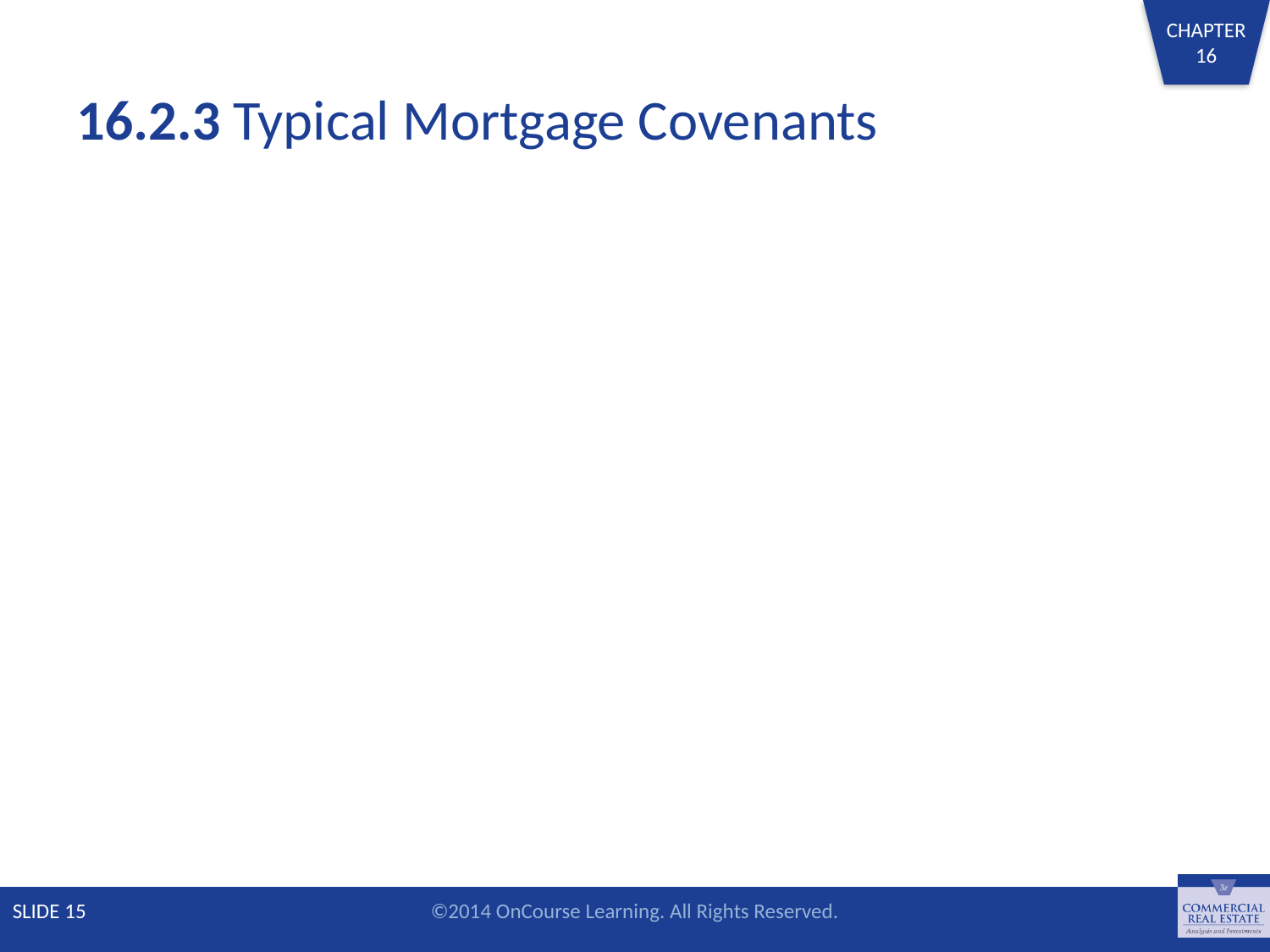

# 16.2.3 Typical Mortgage Covenants

SLIDE 15